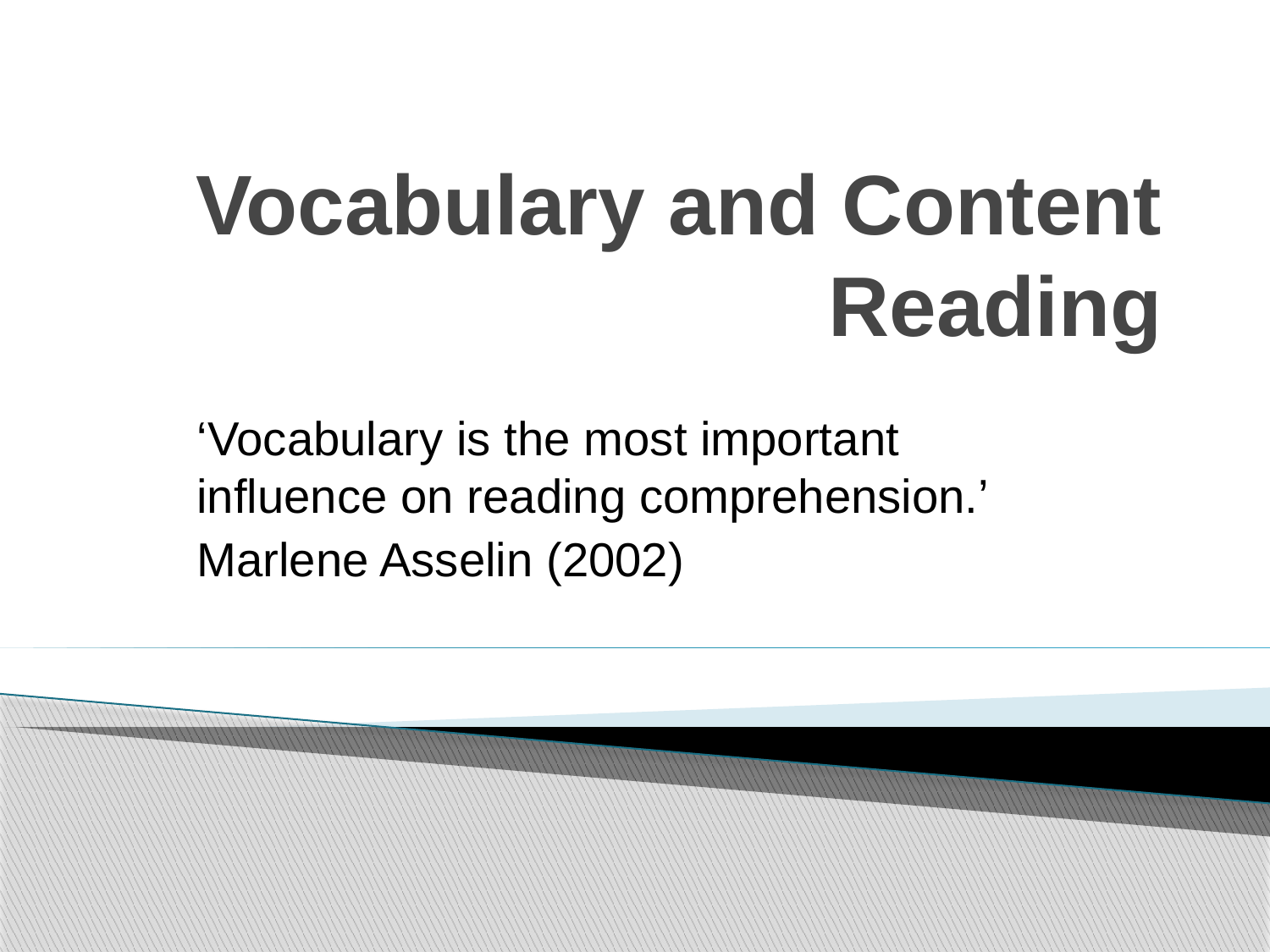

# Vocabulary and Content Reading
‘Vocabulary is the most important influence on reading comprehension.’
Marlene Asselin (2002)